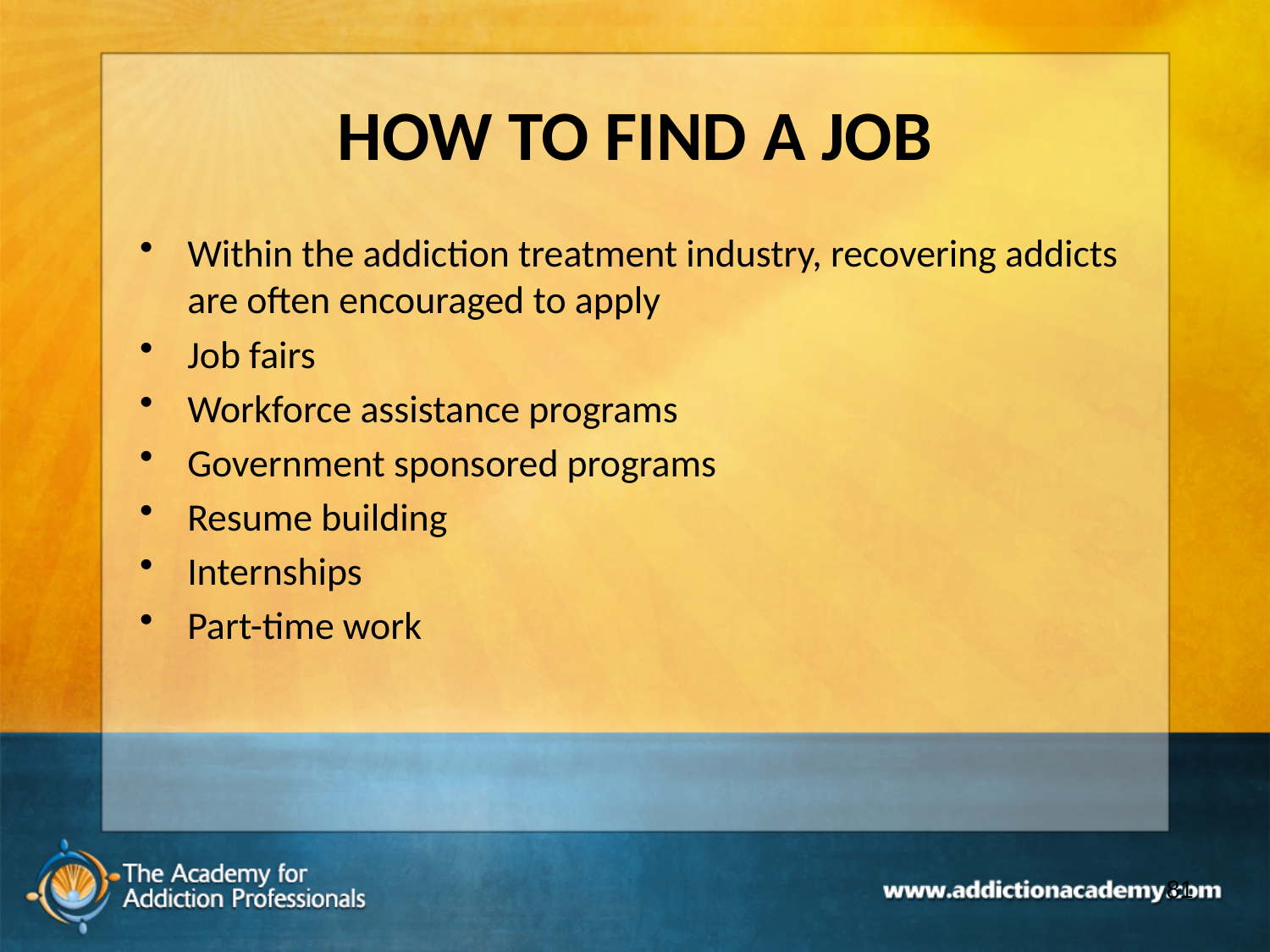

# HOW TO FIND A JOB
Within the addiction treatment industry, recovering addicts are often encouraged to apply
Job fairs
Workforce assistance programs
Government sponsored programs
Resume building
Internships
Part-time work

81